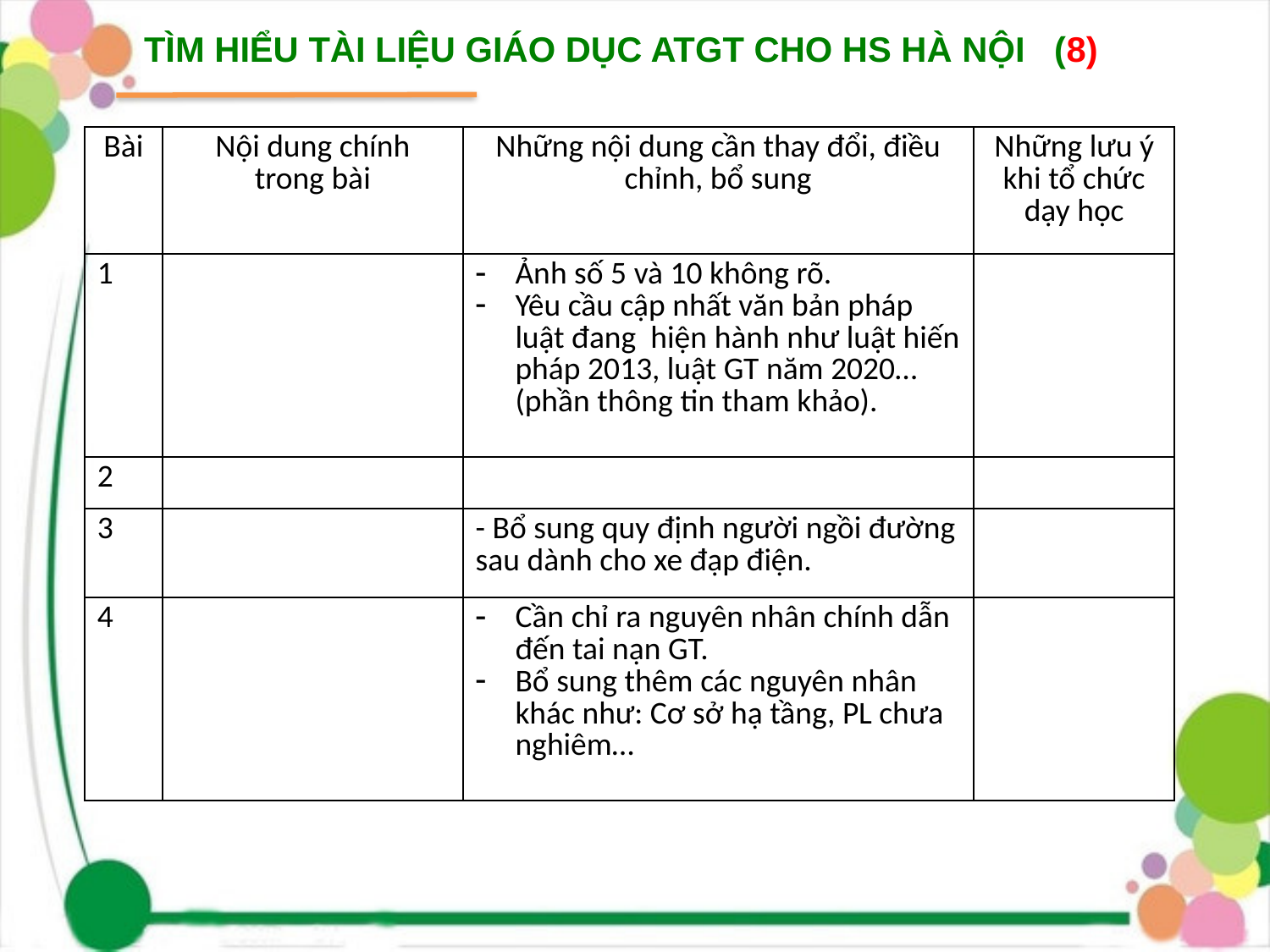

TÌM HIỂU TÀI LIỆU GIÁO DỤC ATGT CHO HS HÀ NỘI   (8)
| Bài | Nội dung chính trong bài | Những nội dung cần thay đổi, điều chỉnh, bổ sung | Những lưu ý khi tổ chức dạy học |
| --- | --- | --- | --- |
| 1 |  | Ảnh số 5 và 10 không rõ. Yêu cầu cập nhất văn bản pháp luật đang hiện hành như luật hiến pháp 2013, luật GT năm 2020… (phần thông tin tham khảo). |  |
| 2 |  |  |  |
| 3 |  | - Bổ sung quy định người ngồi đường sau dành cho xe đạp điện. |  |
| 4 |  | Cần chỉ ra nguyên nhân chính dẫn đến tai nạn GT. Bổ sung thêm các nguyên nhân khác như: Cơ sở hạ tầng, PL chưa nghiêm… |  |